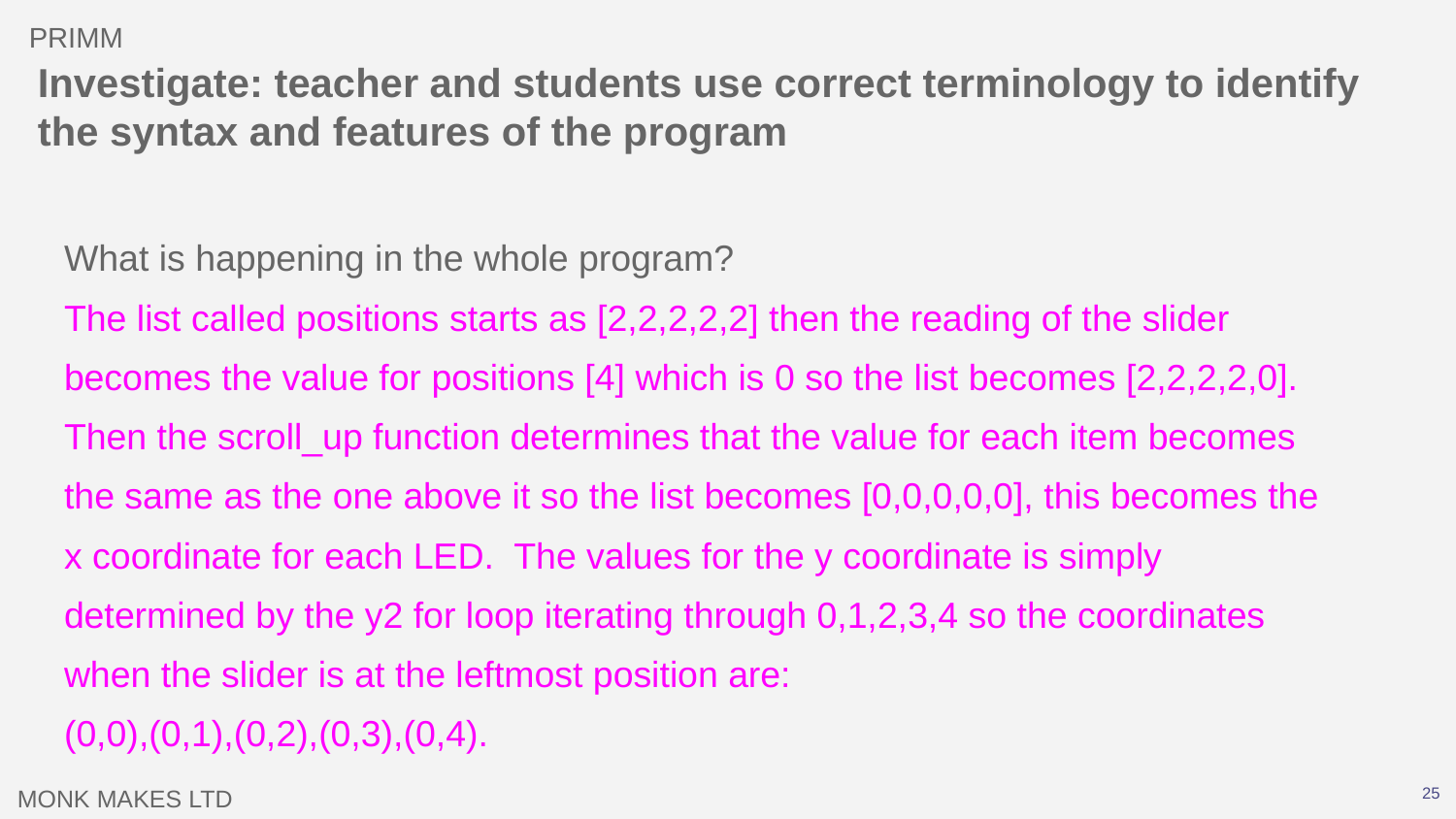

PRIMM
# Investigate: teacher and students use correct terminology to identify the syntax and features of the program
What is happening in the whole program?
The list called positions starts as [2,2,2,2,2] then the reading of the slider becomes the value for positions [4] which is 0 so the list becomes [2,2,2,2,0].  Then the scroll_up function determines that the value for each item becomes the same as the one above it so the list becomes [0,0,0,0,0], this becomes the x coordinate for each LED.  The values for the y coordinate is simply determined by the y2 for loop iterating through 0,1,2,3,4 so the coordinates when the slider is at the leftmost position are:
(0,0),(0,1),(0,2),(0,3),(0,4).
25